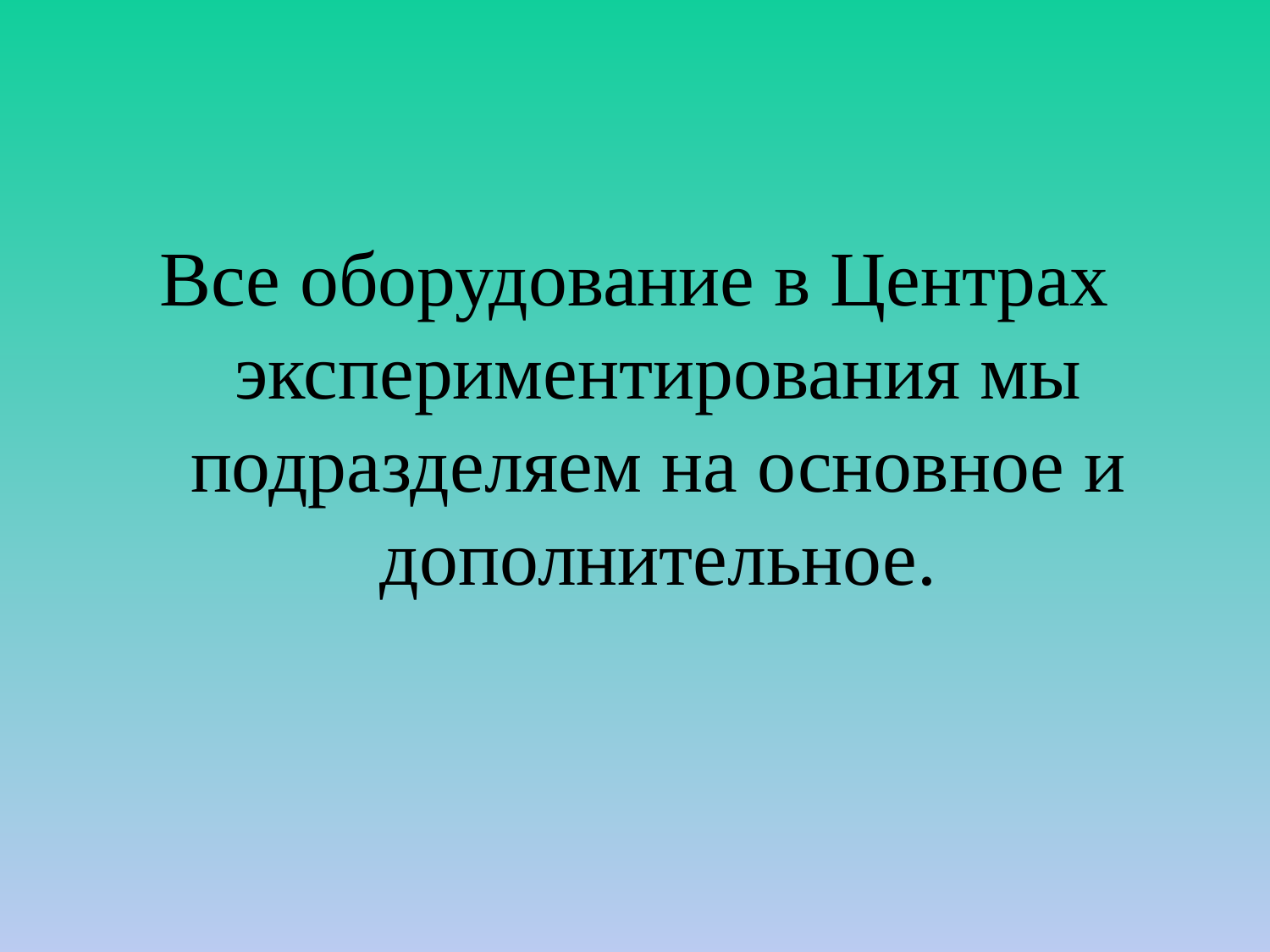

#
Все оборудование в Центрах экспериментирования мы подразделяем на основное и дополнительное.